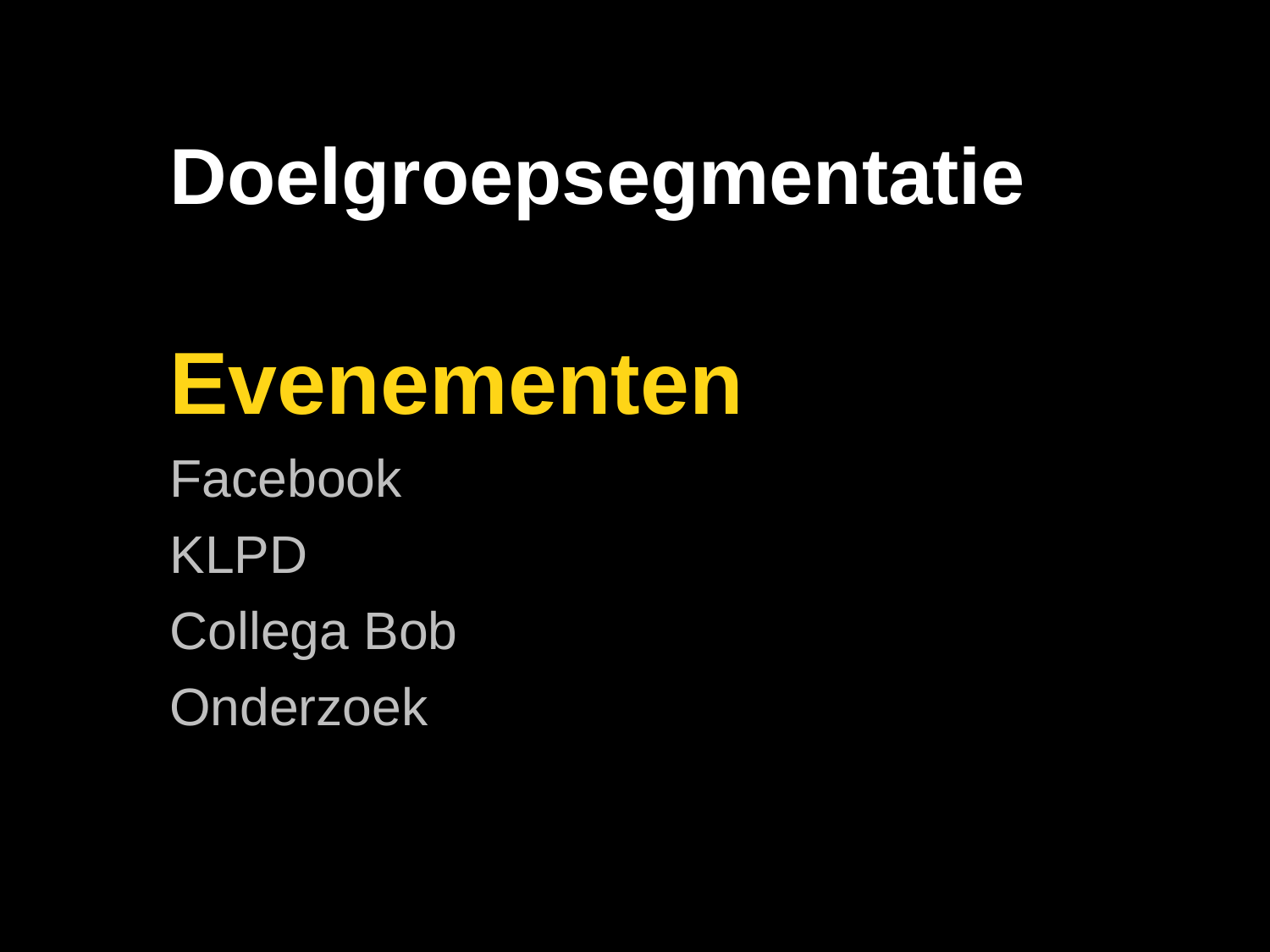

Doelgroepsegmentatie
#
Evenementen
Facebook
KLPD
Collega Bob
Onderzoek